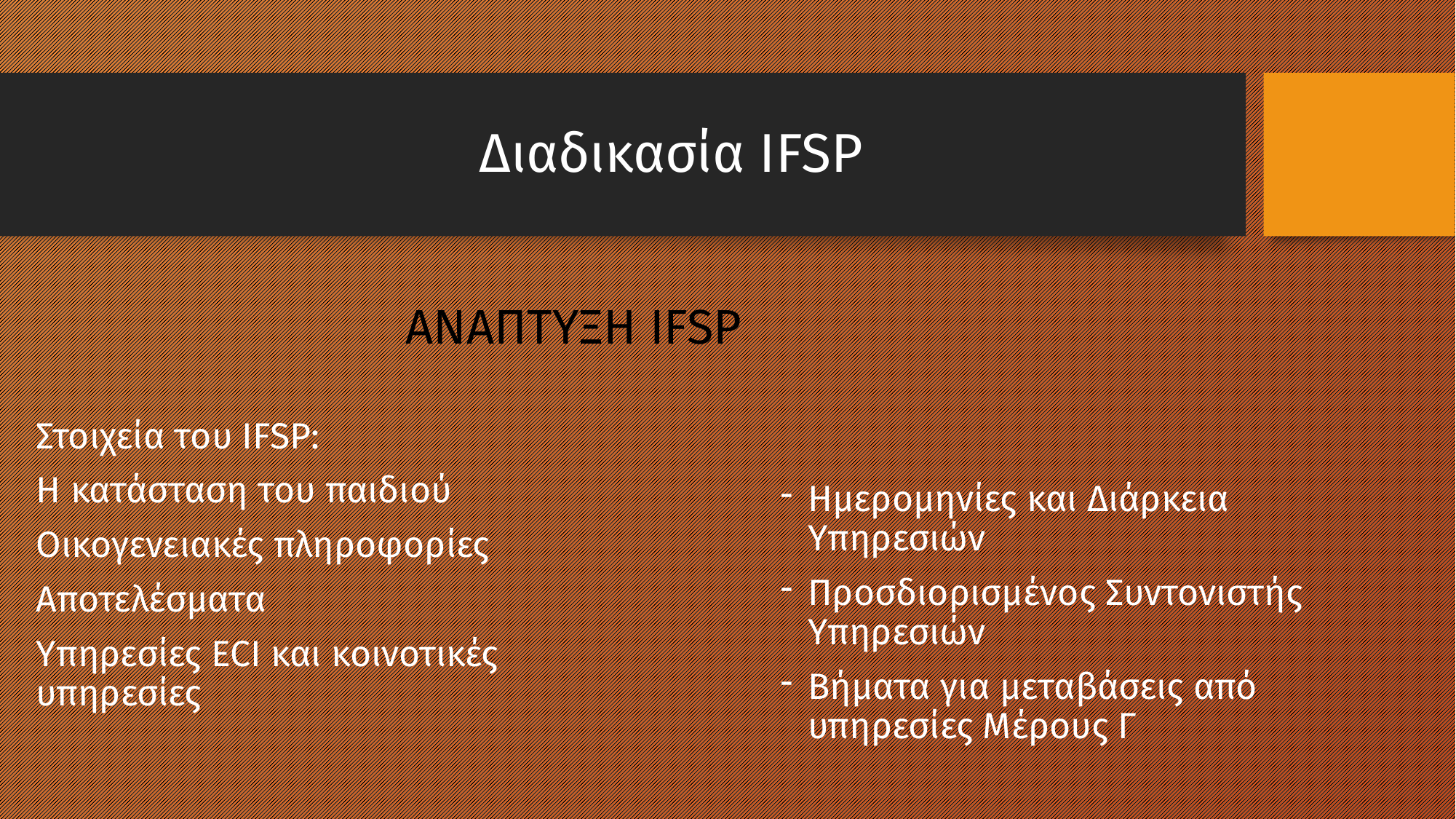

# Διαδικασία IFSP
ΑΝΑΠΤΥΞΗ IFSP
Στοιχεία του IFSP:
Η κατάσταση του παιδιού
Οικογενειακές πληροφορίες
Αποτελέσματα
Υπηρεσίες ECI και κοινοτικές υπηρεσίες
Ημερομηνίες και Διάρκεια Υπηρεσιών
Προσδιορισμένος Συντονιστής Υπηρεσιών
Βήματα για μεταβάσεις από υπηρεσίες Μέρους Γ